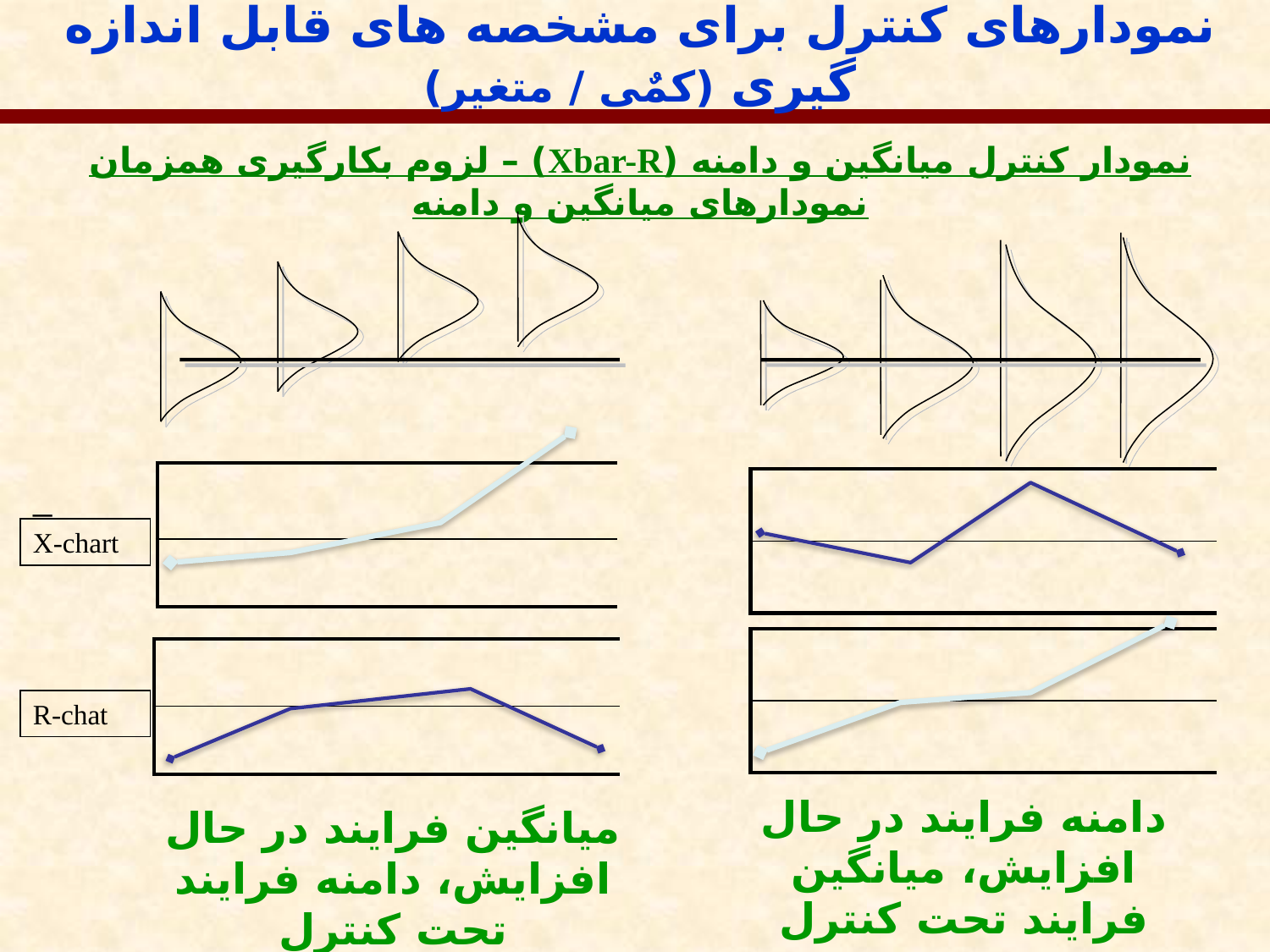

نمودارهای کنترل برای مشخصه های قابل اندازه گیری (کمٌی / متغیر)

نمودار کنترل میانگین و دامنه (Xbar-R) – لزوم بکارگیری همزمان نمودارهای میانگین و دامنه

|  |
| --- |
|  |
|  |
| --- |
|  |
−

X-chart

|  |
| --- |
|  |
|  |
| --- |
|  |

R-chat
دامنه فرايند در حال افزايش، ميانگين فرايند تحت كنترل
ميانگين فرايند در حال افزايش، دامنه فرايند تحت كنترل